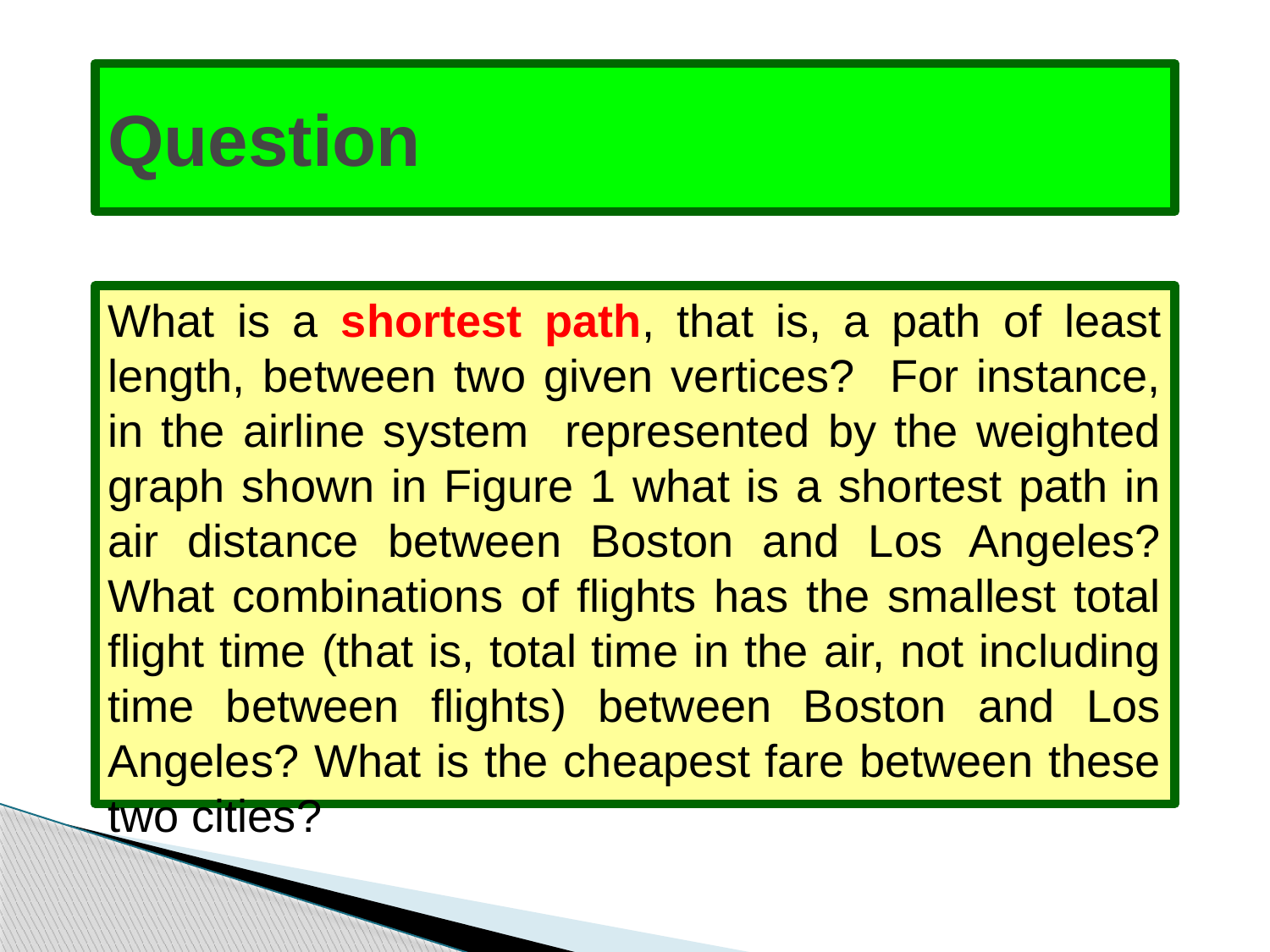

# Question
What is a shortest path, that is, a path of least length, between two given vertices?  For instance, in the airline system  represented by the weighted graph shown in Figure 1 what is a shortest path in air distance between Boston and Los Angeles? What combinations of flights has the smallest total flight time (that is, total time in the air, not including time between flights) between Boston and Los Angeles? What is the cheapest fare between these two cities?